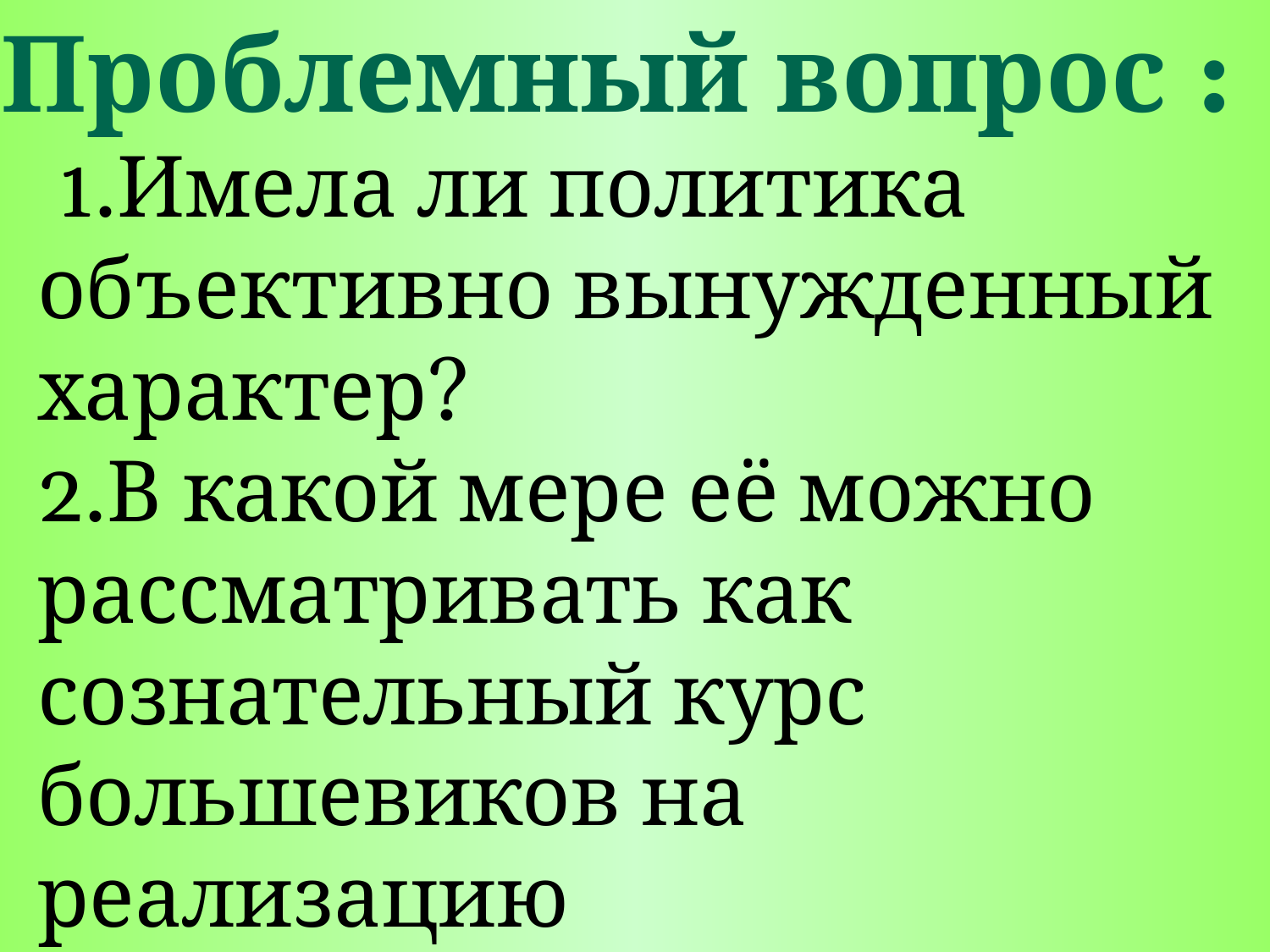

Проблемный вопрос :
 1.Имела ли политика объективно вынужденный характер?
2.В какой мере её можно рассматривать как сознательный курс большевиков на реализацию коммунистических идей?